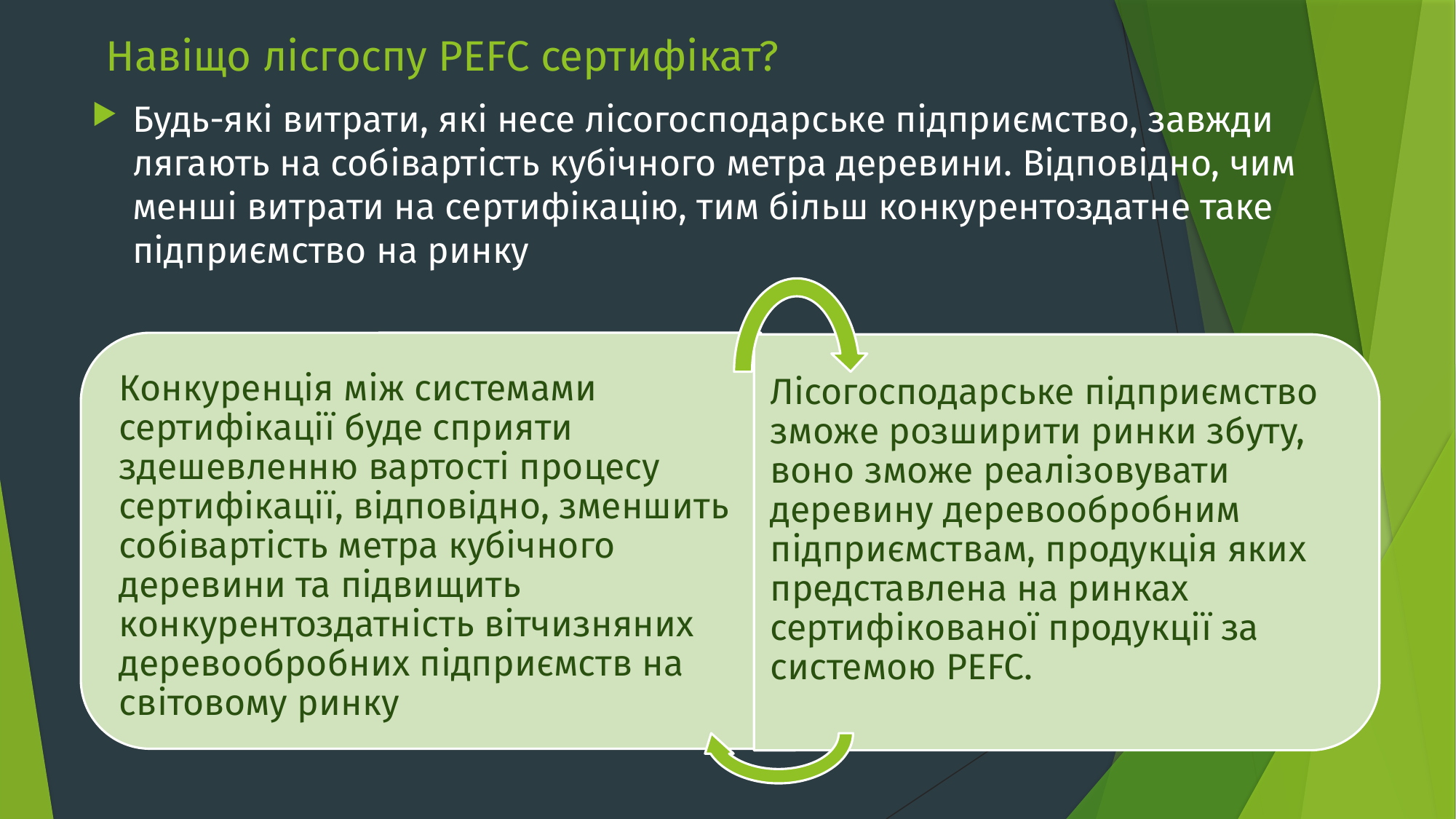

# Навіщо лісгоспу PEFC сертифікат?
Будь-які витрати, які несе лісогосподарське підприємство, завжди лягають на собівартість кубічного метра деревини. Відповідно, чим менші витрати на сертифікацію, тим більш конкурентоздатне таке підприємство на ринку
Конкуренція між системами сертифікації буде сприяти здешевленню вартості процесу сертифікації, відповідно, зменшить собівартість метра кубічного деревини та підвищить конкурентоздатність вітчизняних деревообробних підприємств на світовому ринку
Лісогосподарське підприємство зможе розширити ринки збуту, воно зможе реалізовувати деревину деревообробним підприємствам, продукція яких представлена на ринках сертифікованої продукції за системою PEFC.